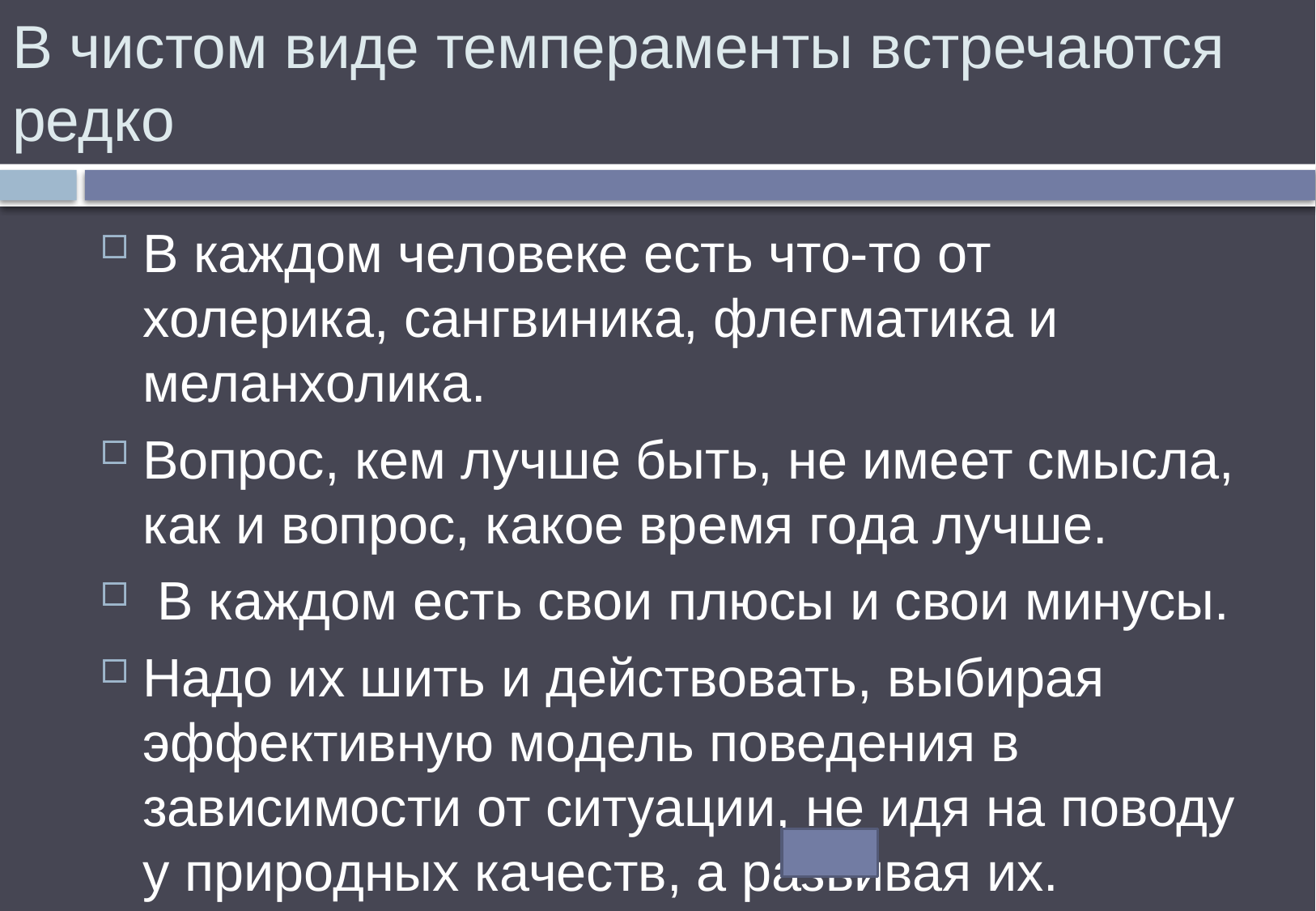

# В чистом виде темпераменты встречаются редко
В каждом человеке есть что-то от холерика, сангвиника, флегматика и меланхолика.
Вопрос, кем лучше быть, не имеет смысла, как и вопрос, какое время года лучше.
 В каждом есть свои плюсы и свои минусы.
Надо их шить и действовать, выбирая эффективную модель поведения в зависимости от ситуации, не идя на поводу у природных качеств, а развивая их.

Урок 2